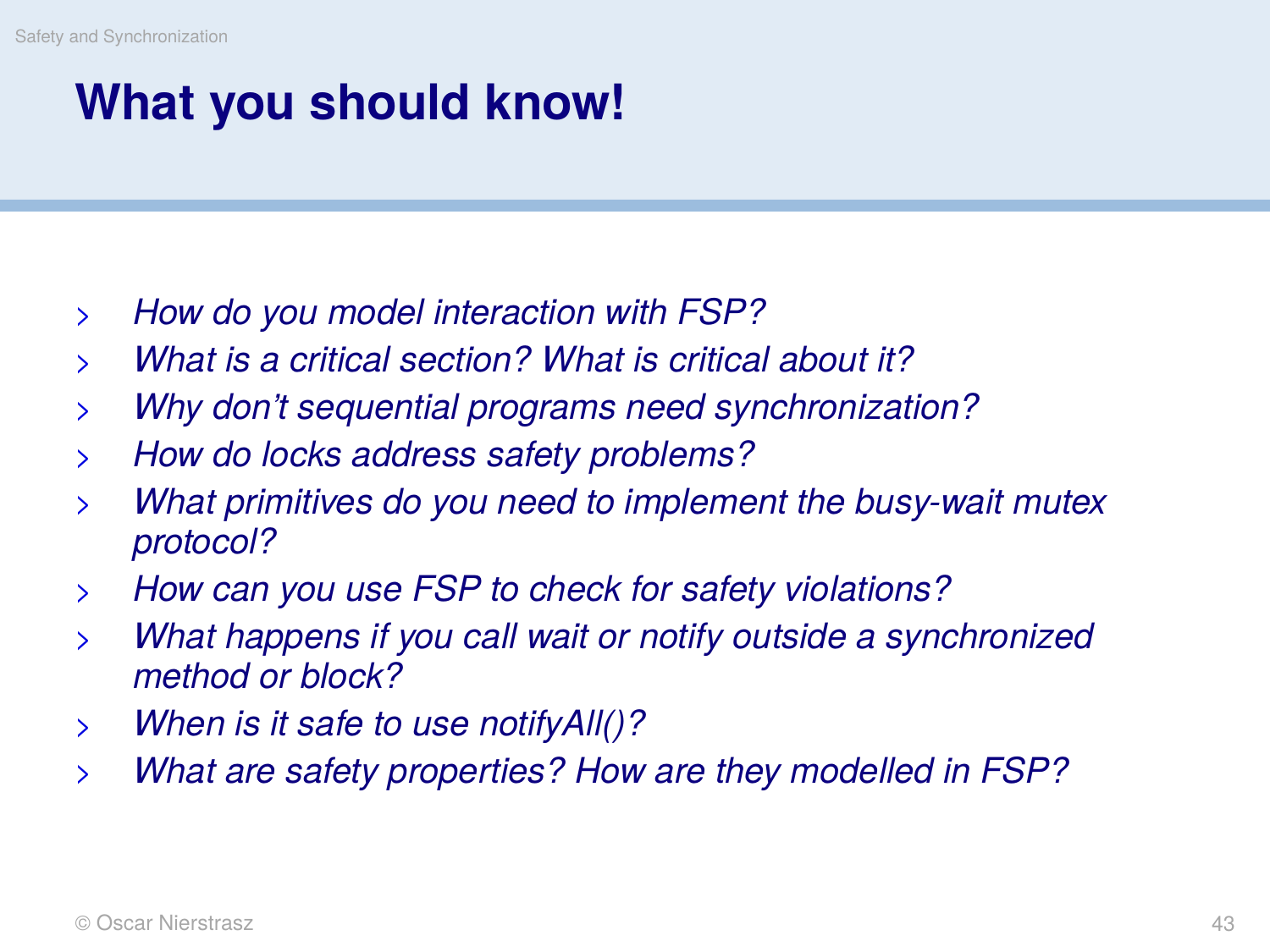

Safety and Synchronization
# What you should know!
How do you model interaction with FSP?
What is a critical section? What is critical about it?
Why don’t sequential programs need synchronization?
How do locks address safety problems?
What primitives do you need to implement the busy-wait mutex protocol?
How can you use FSP to check for safety violations?
What happens if you call wait or notify outside a synchronized method or block?
When is it safe to use notifyAll()?
What are safety properties? How are they modelled in FSP?
© Oscar Nierstrasz
43